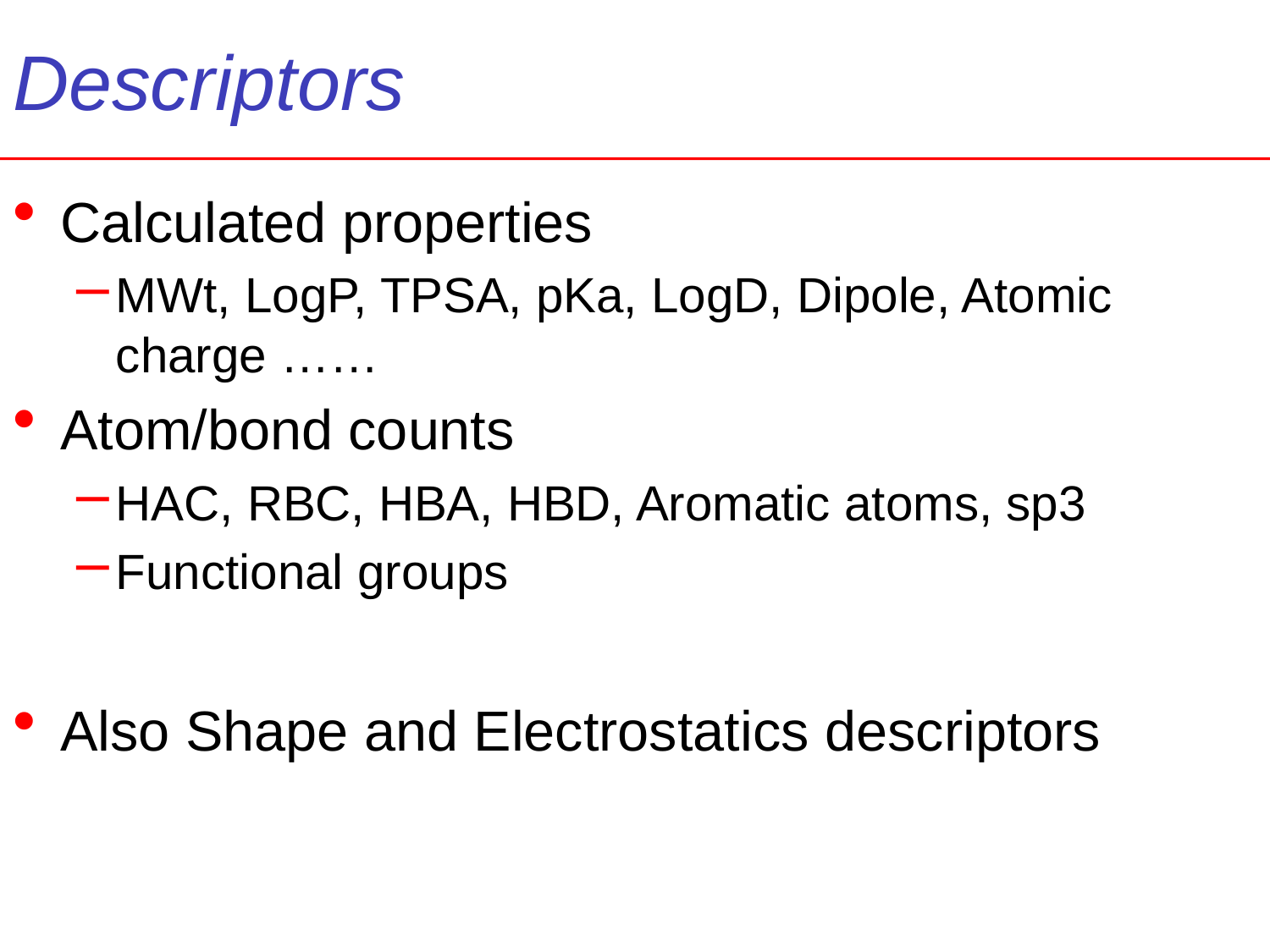

# Descriptors
Calculated properties
MWt, LogP, TPSA, pKa, LogD, Dipole, Atomic charge ……
Atom/bond counts
HAC, RBC, HBA, HBD, Aromatic atoms, sp3
Functional groups

Also Shape and Electrostatics descriptors